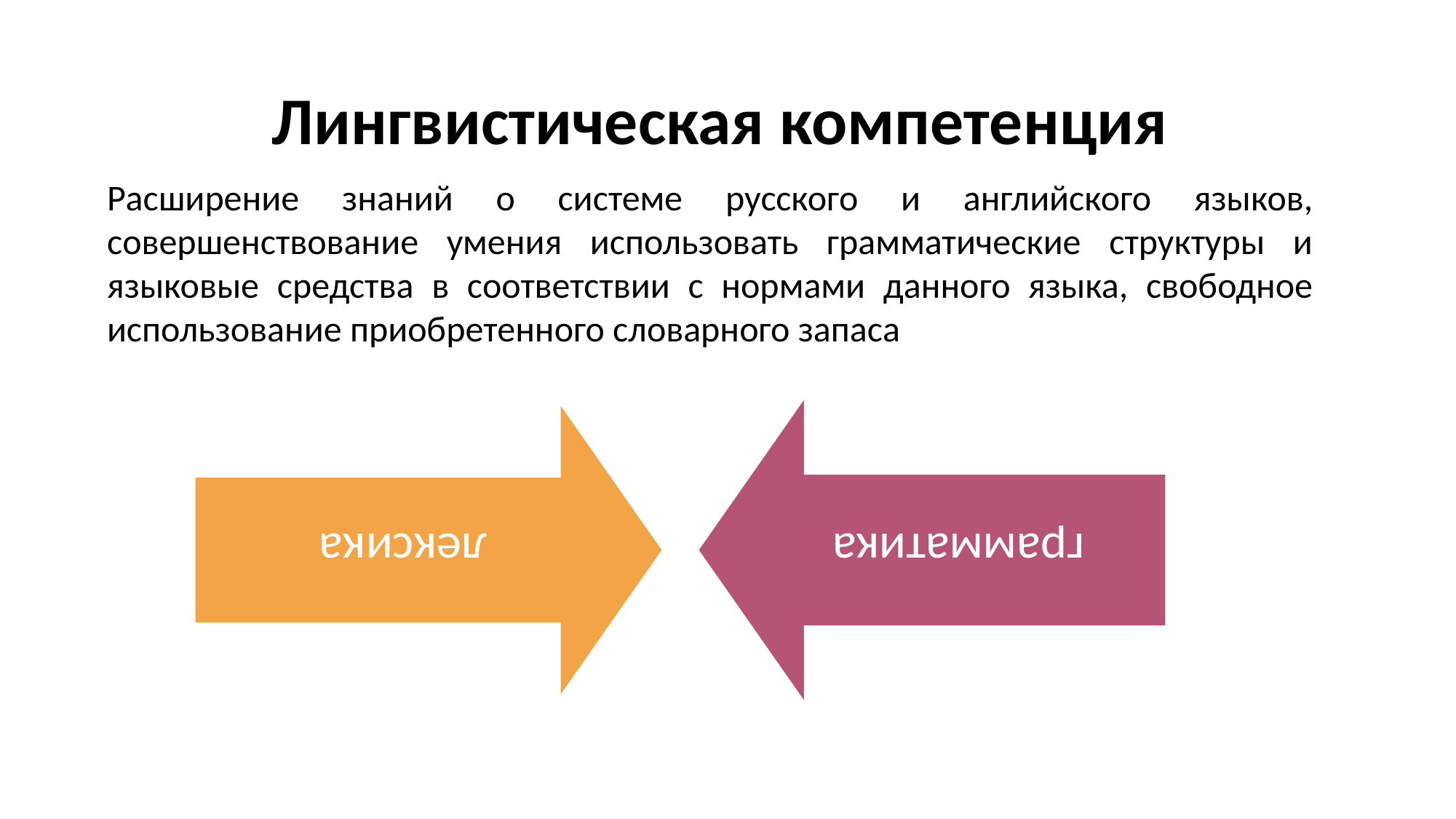

# Лингвистическая компетенция
Расширение знаний о системе русского и английского языков, совершенствование умения использовать грамматические структуры и языковые средства в соответствии с нормами данного языка, свободное использование приобретенного словарного запаса
лексика
грамматика